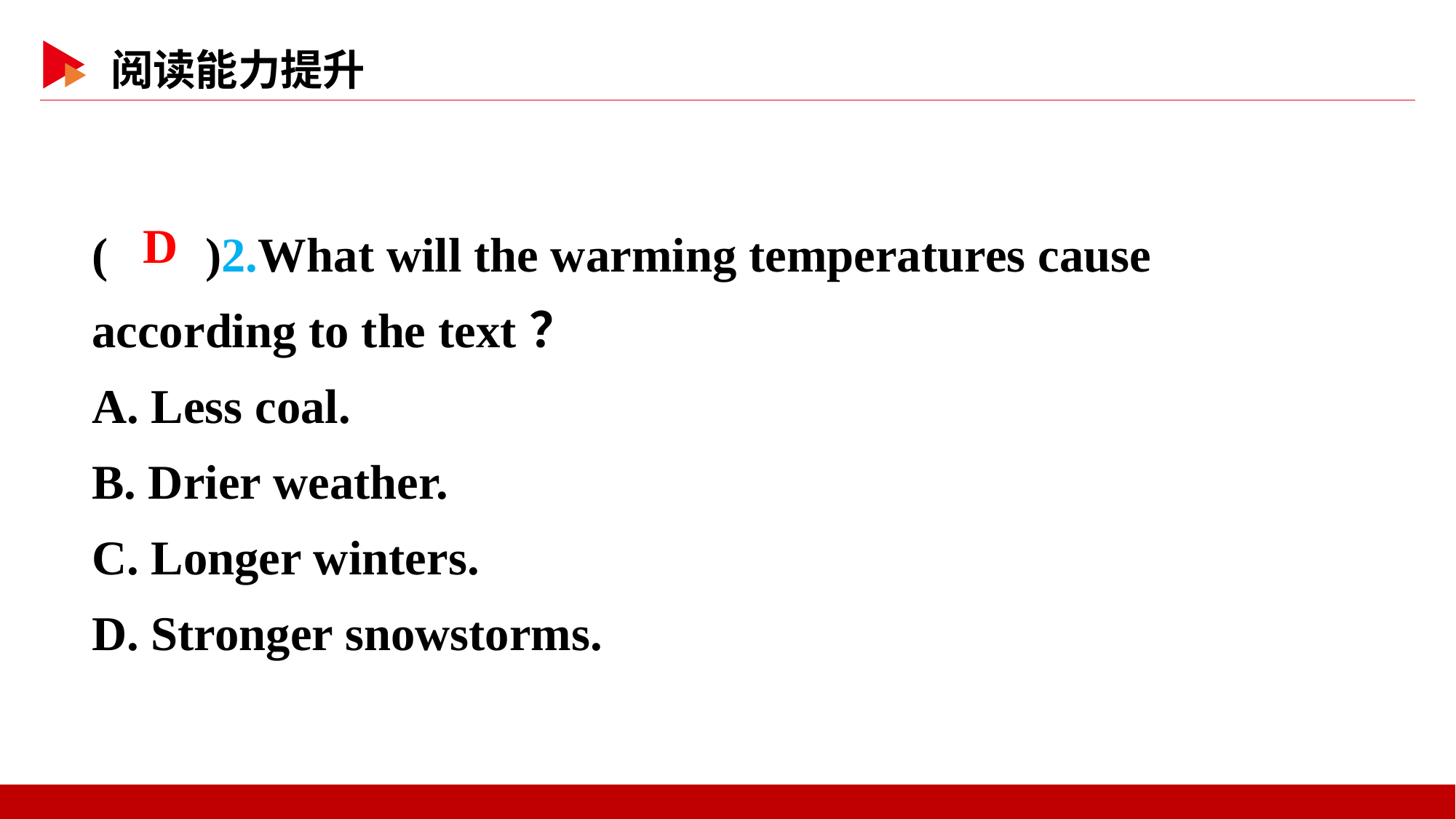

(        )2.What will the warming temperatures cause according to the text？
A. Less coal.
B. Drier weather.
C. Longer winters.
D. Stronger snowstorms.
   D